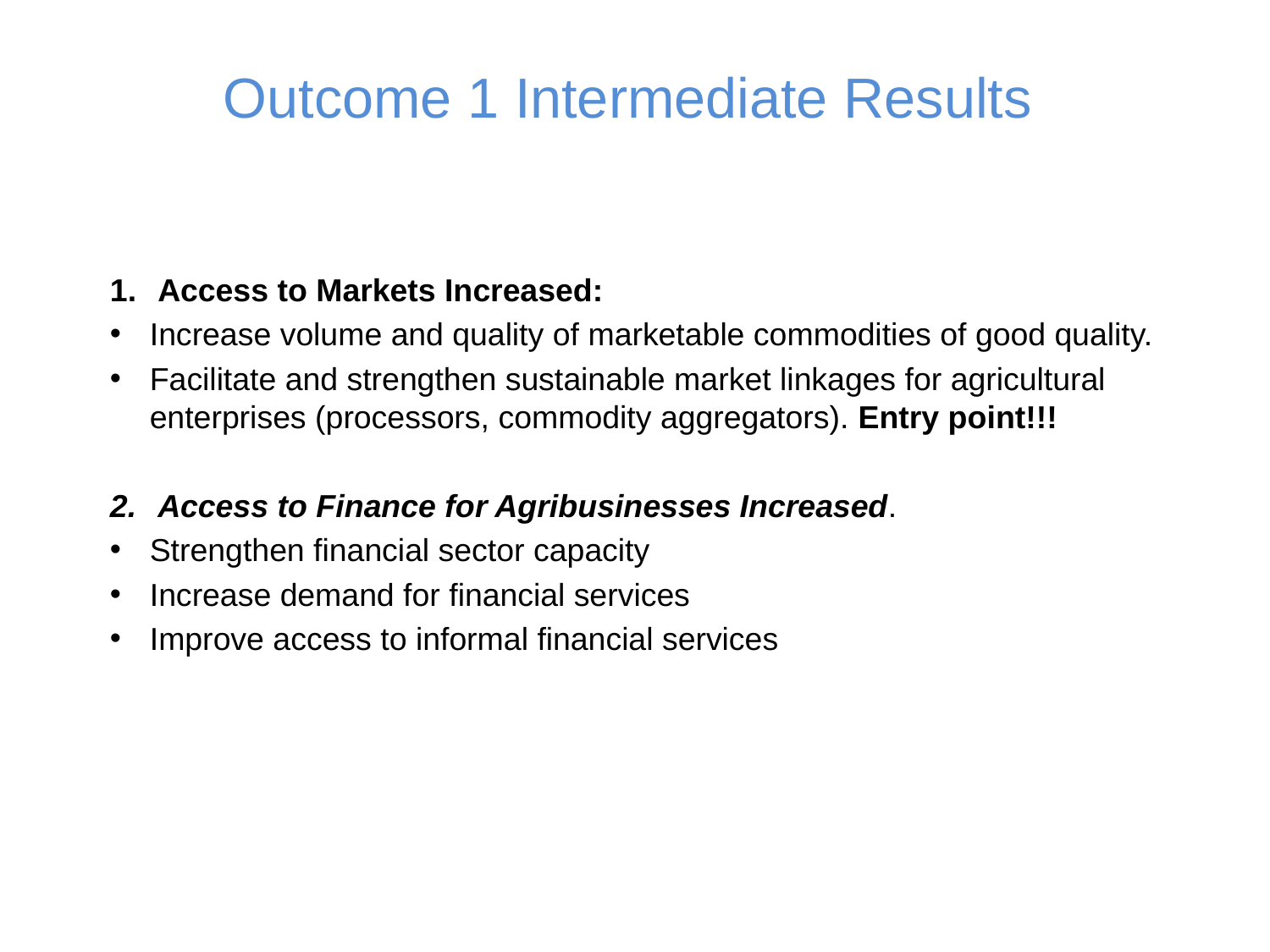

# Outcome 1 Intermediate Results
Access to Markets Increased:
Increase volume and quality of marketable commodities of good quality.
Facilitate and strengthen sustainable market linkages for agricultural enterprises (processors, commodity aggregators). Entry point!!!

Access to Finance for Agribusinesses Increased.
Strengthen financial sector capacity
Increase demand for financial services
Improve access to informal financial services